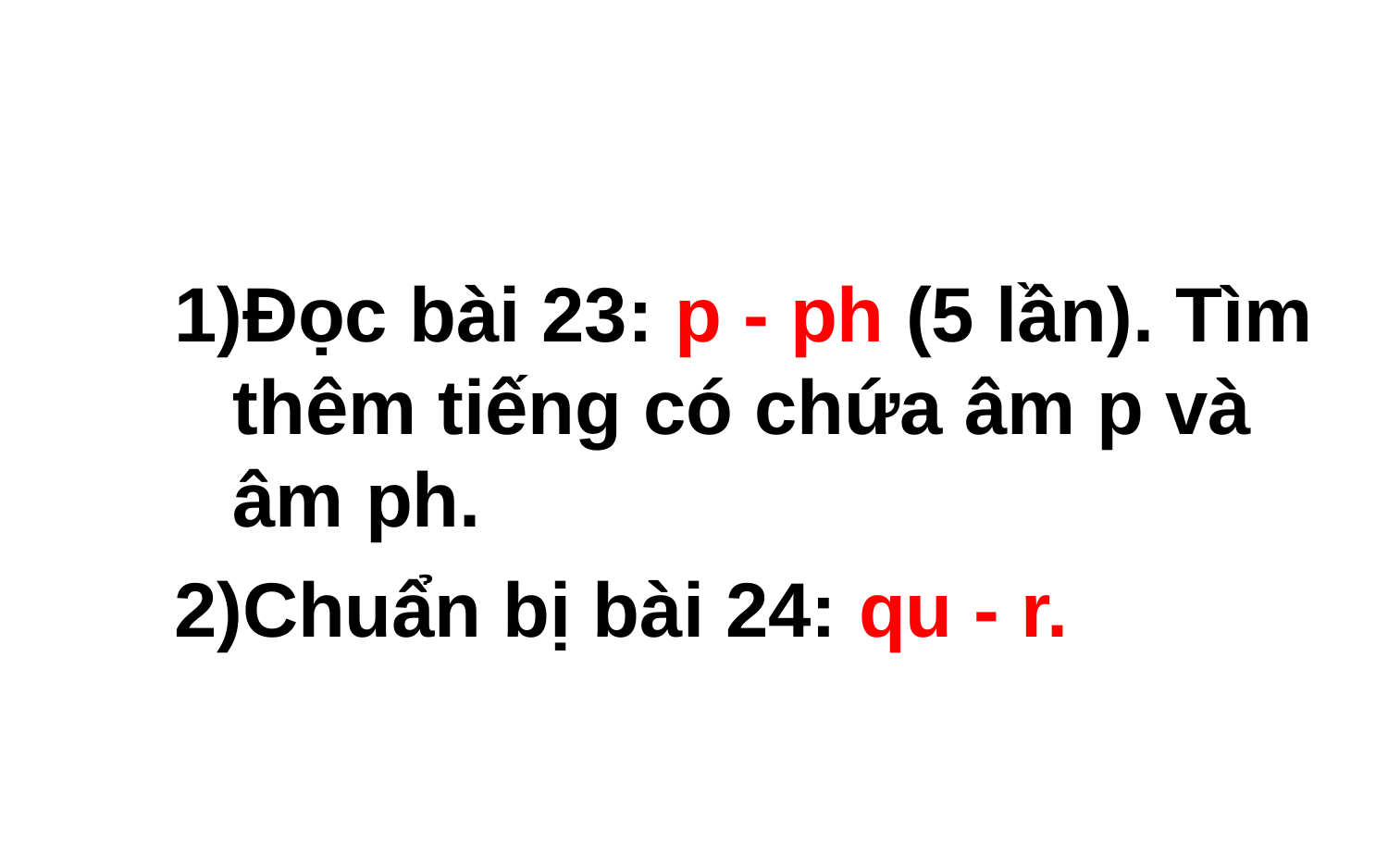

Đọc bài 23: p - ph (5 lần). Tìm thêm tiếng có chứa âm p và âm ph.
Chuẩn bị bài 24: qu - r.